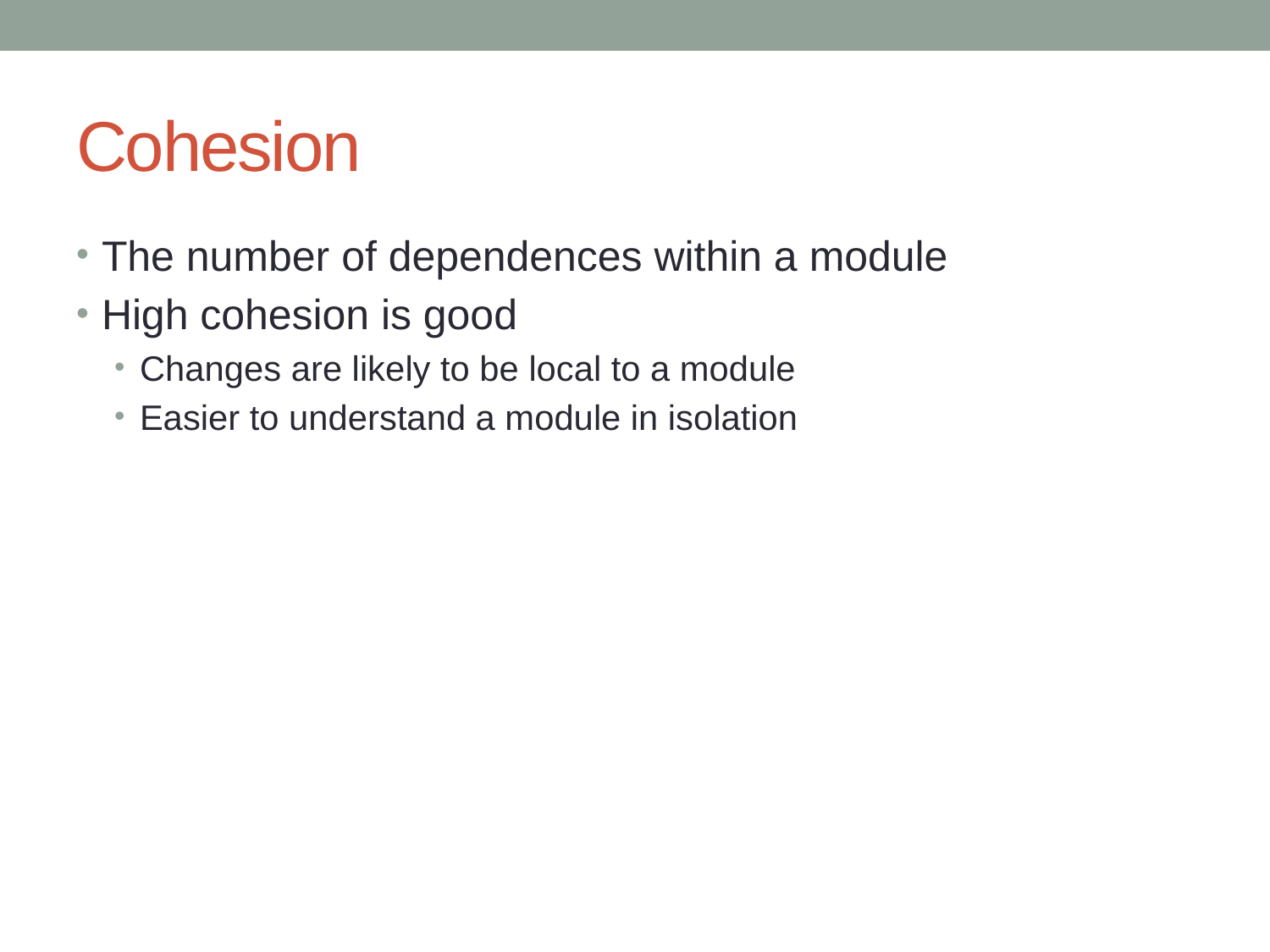

# Cohesion
The number of dependences within a module
High cohesion is good
Changes are likely to be local to a module
Easier to understand a module in isolation